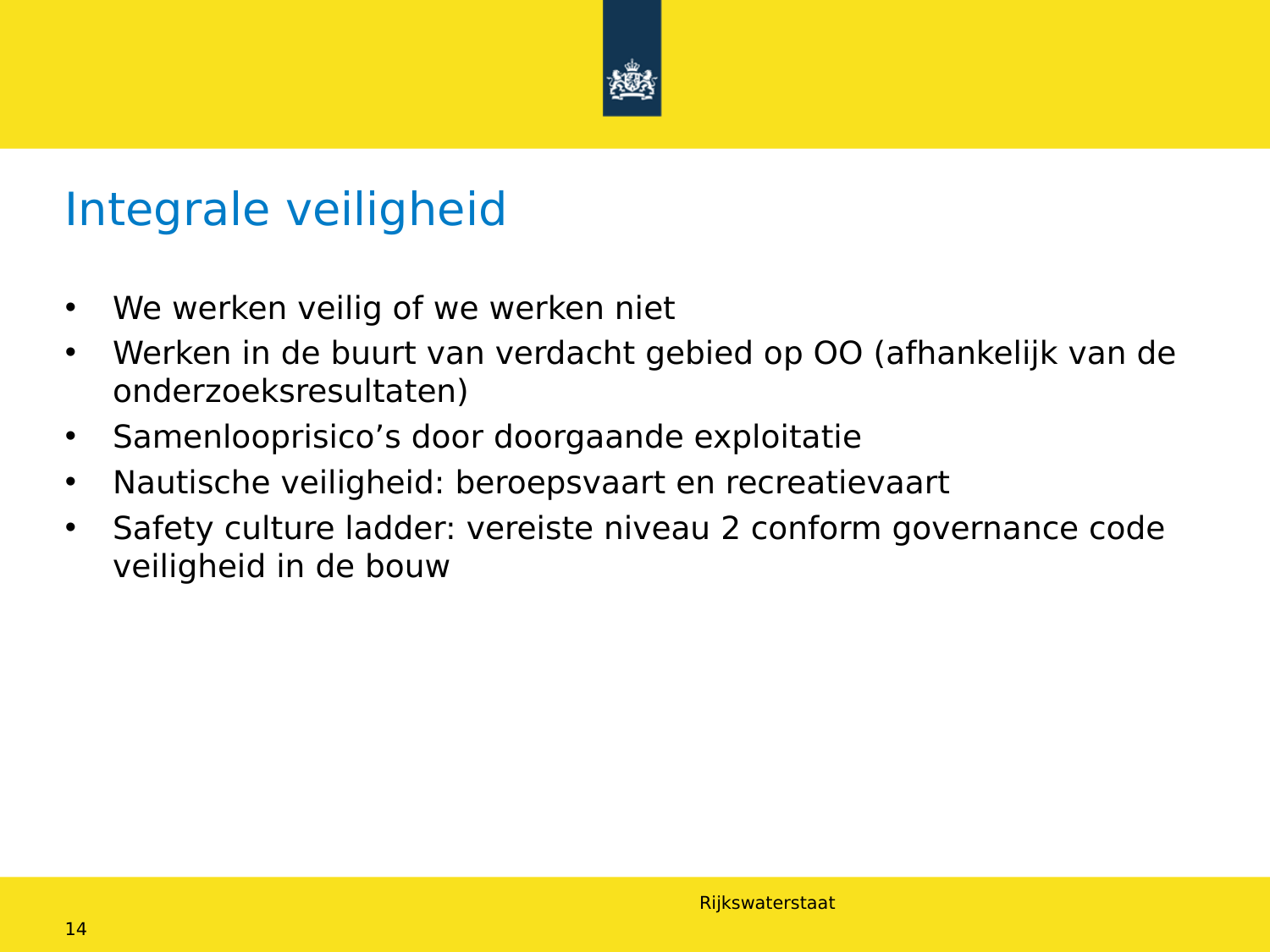

# Integrale veiligheid
We werken veilig of we werken niet
Werken in de buurt van verdacht gebied op OO (afhankelijk van de onderzoeksresultaten)
Samenlooprisico’s door doorgaande exploitatie
Nautische veiligheid: beroepsvaart en recreatievaart
Safety culture ladder: vereiste niveau 2 conform governance code veiligheid in de bouw